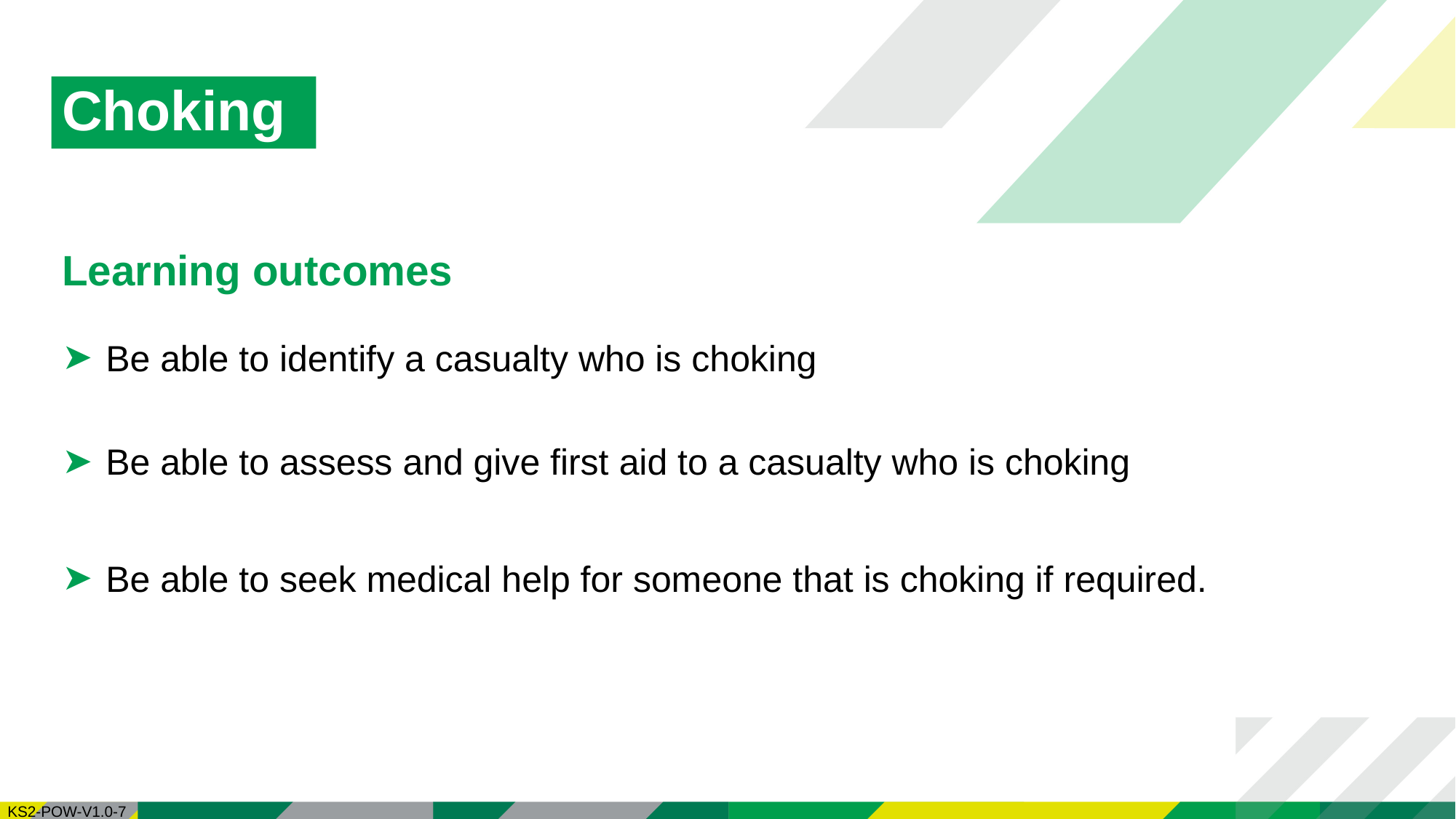

# Choking

Learning outcomes
Be able to identify a casualty who is choking

Be able to assess and give first aid to a casualty who is choking

Be able to seek medical help for someone that is choking if required.
KS2-POW-V1.0-7